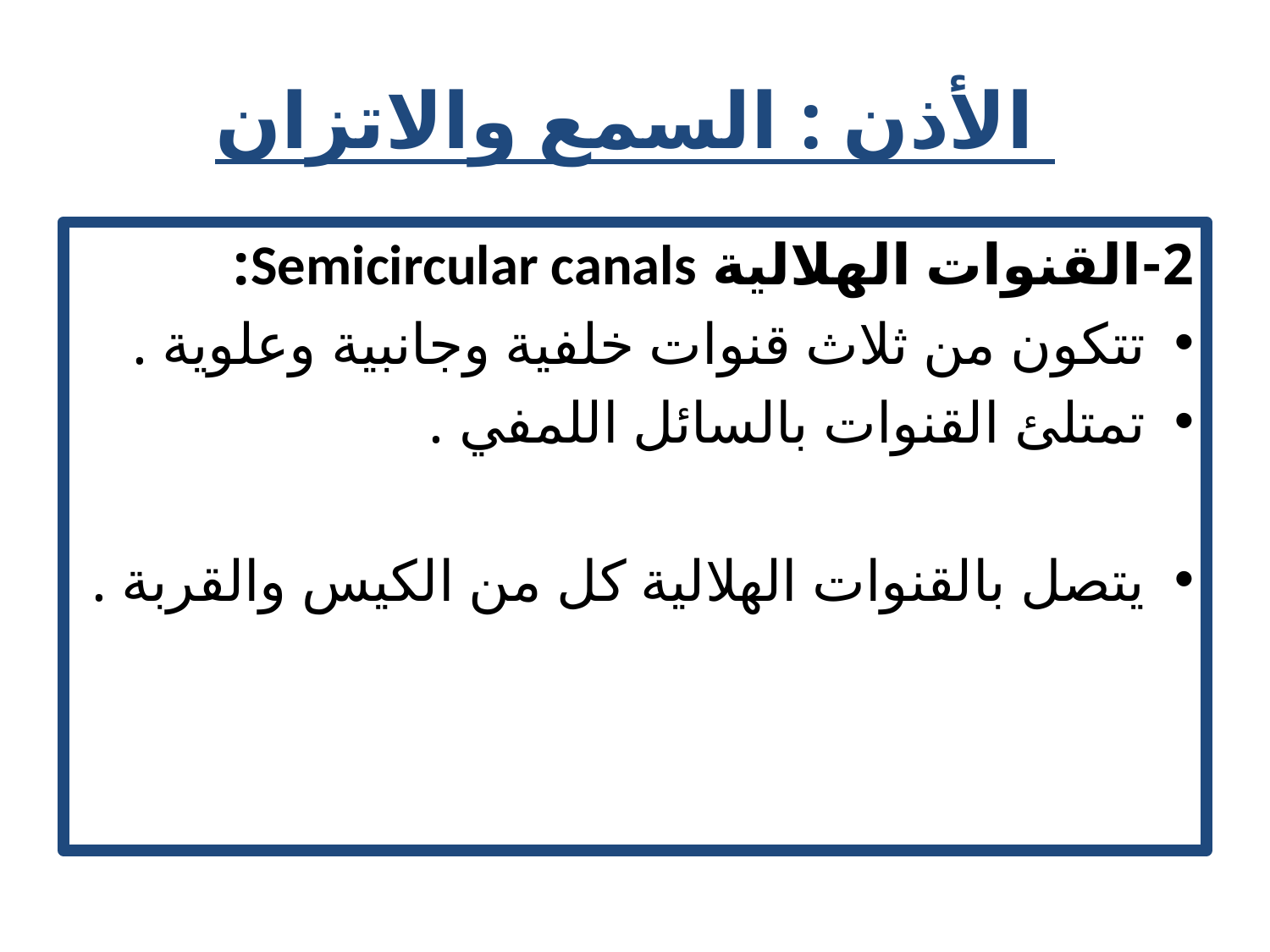

# الأذن : السمع والاتزان
2-القنوات الهلالية Semicircular canals:
تتكون من ثلاث قنوات خلفية وجانبية وعلوية .
تمتلئ القنوات بالسائل اللمفي .

يتصل بالقنوات الهلالية كل من الكيس والقربة .